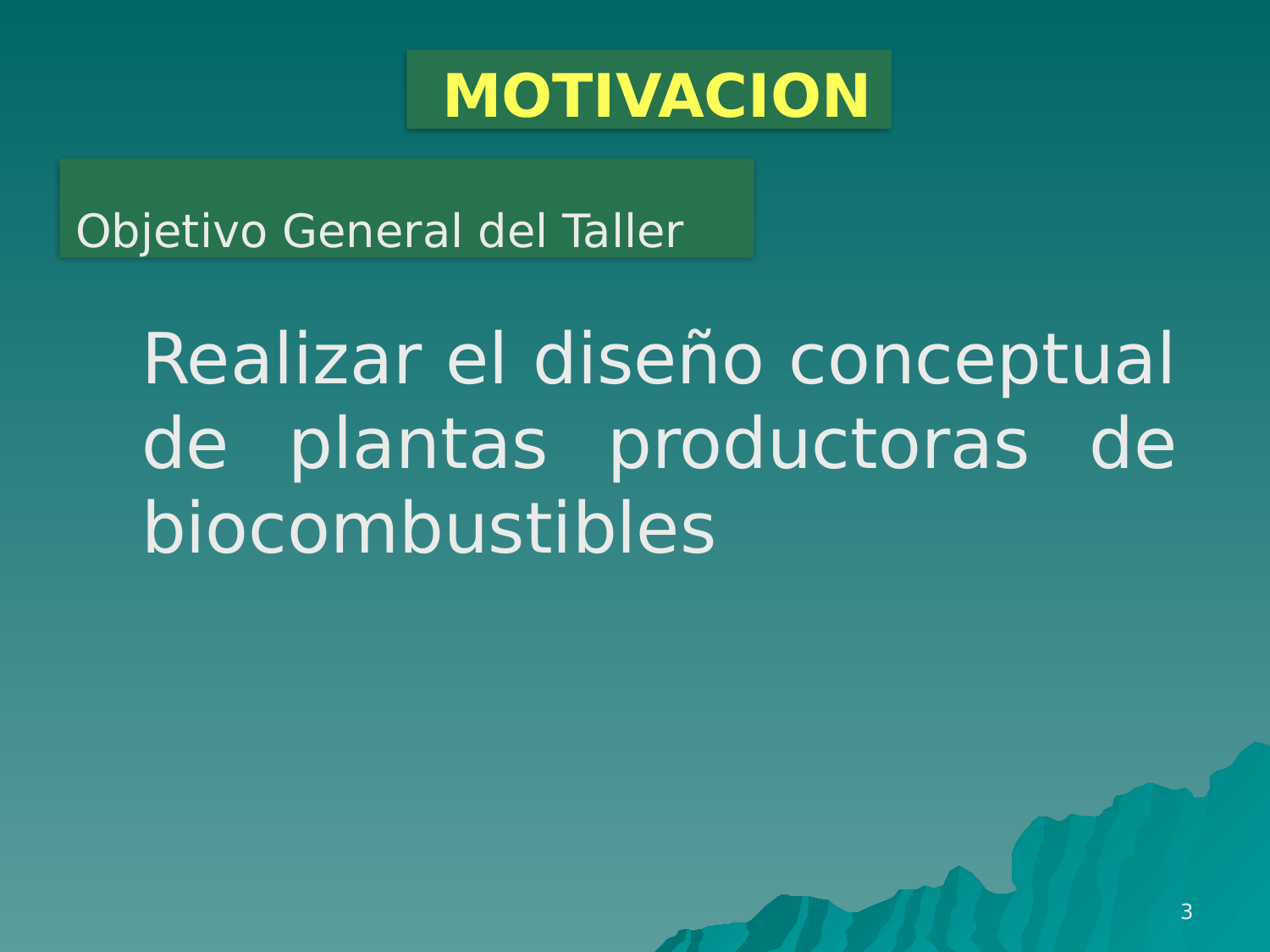

MOTIVACION
 Objetivo General del Taller
Realizar el diseño conceptual de plantas productoras de biocombustibles
3